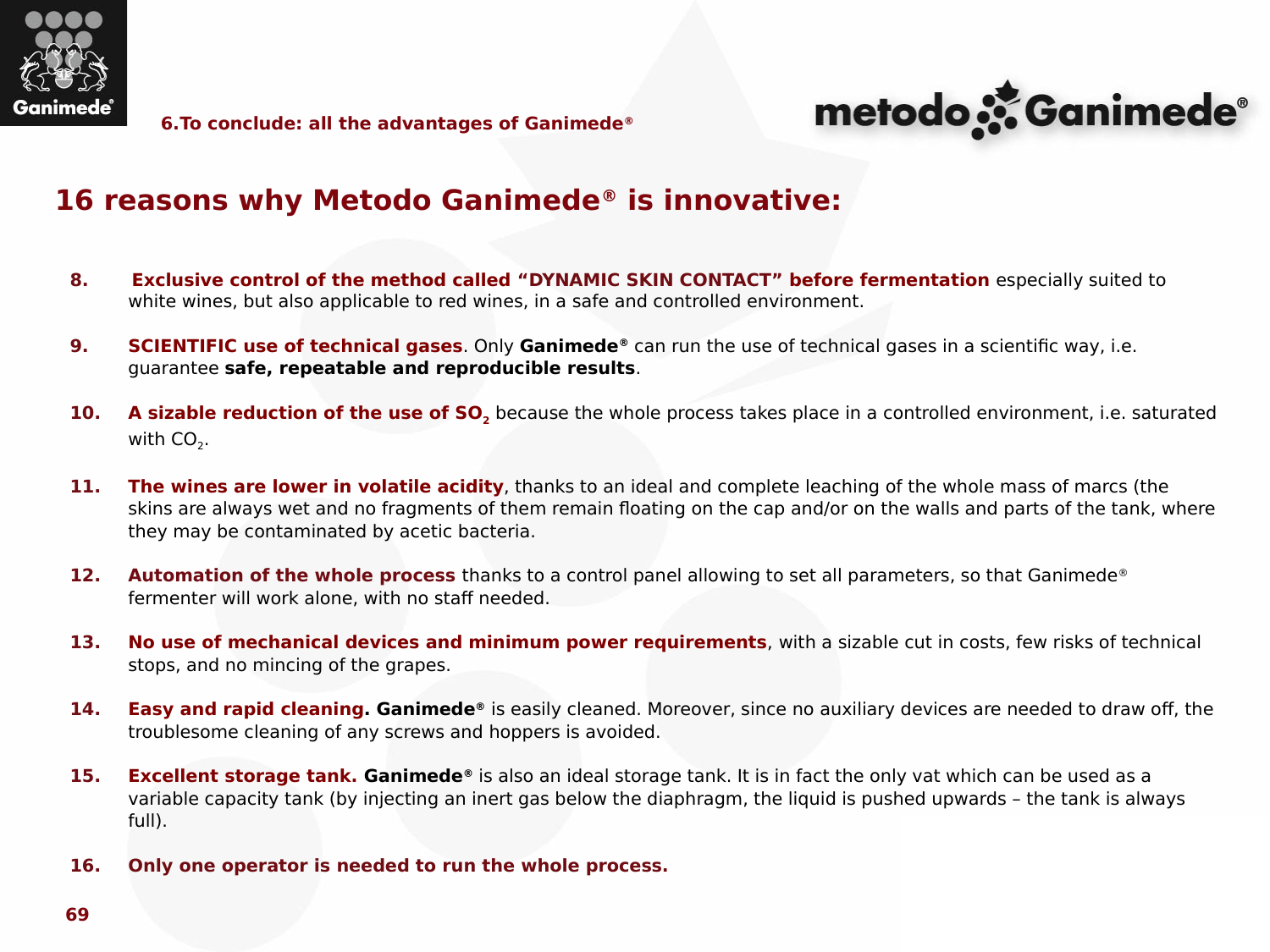

6.To conclude: all the advantages of Ganimede®
16 reasons why Metodo Ganimede® is innovative:
8.       Exclusive control of the method called “DYNAMIC SKIN CONTACT” before fermentation especially suited to white wines, but also applicable to red wines, in a safe and controlled environment.

9.	SCIENTIFIC use of technical gases. Only Ganimede® can run the use of technical gases in a scientific way, i.e. guarantee safe, repeatable and reproducible results.

10.	A sizable reduction of the use of SO2 because the whole process takes place in a controlled environment, i.e. saturated with CO2.

11.	The wines are lower in volatile acidity, thanks to an ideal and complete leaching of the whole mass of marcs (the skins are always wet and no fragments of them remain floating on the cap and/or on the walls and parts of the tank, where they may be contaminated by acetic bacteria.

12.	Automation of the whole process thanks to a control panel allowing to set all parameters, so that Ganimede® fermenter will work alone, with no staff needed.

13.	No use of mechanical devices and minimum power requirements, with a sizable cut in costs, few risks of technical stops, and no mincing of the grapes.

14.	Easy and rapid cleaning. Ganimede® is easily cleaned. Moreover, since no auxiliary devices are needed to draw off, the troublesome cleaning of any screws and hoppers is avoided.

15.	Excellent storage tank. Ganimede® is also an ideal storage tank. It is in fact the only vat which can be used as a variable capacity tank (by injecting an inert gas below the diaphragm, the liquid is pushed upwards – the tank is always full).

16.	Only one operator is needed to run the whole process.

69